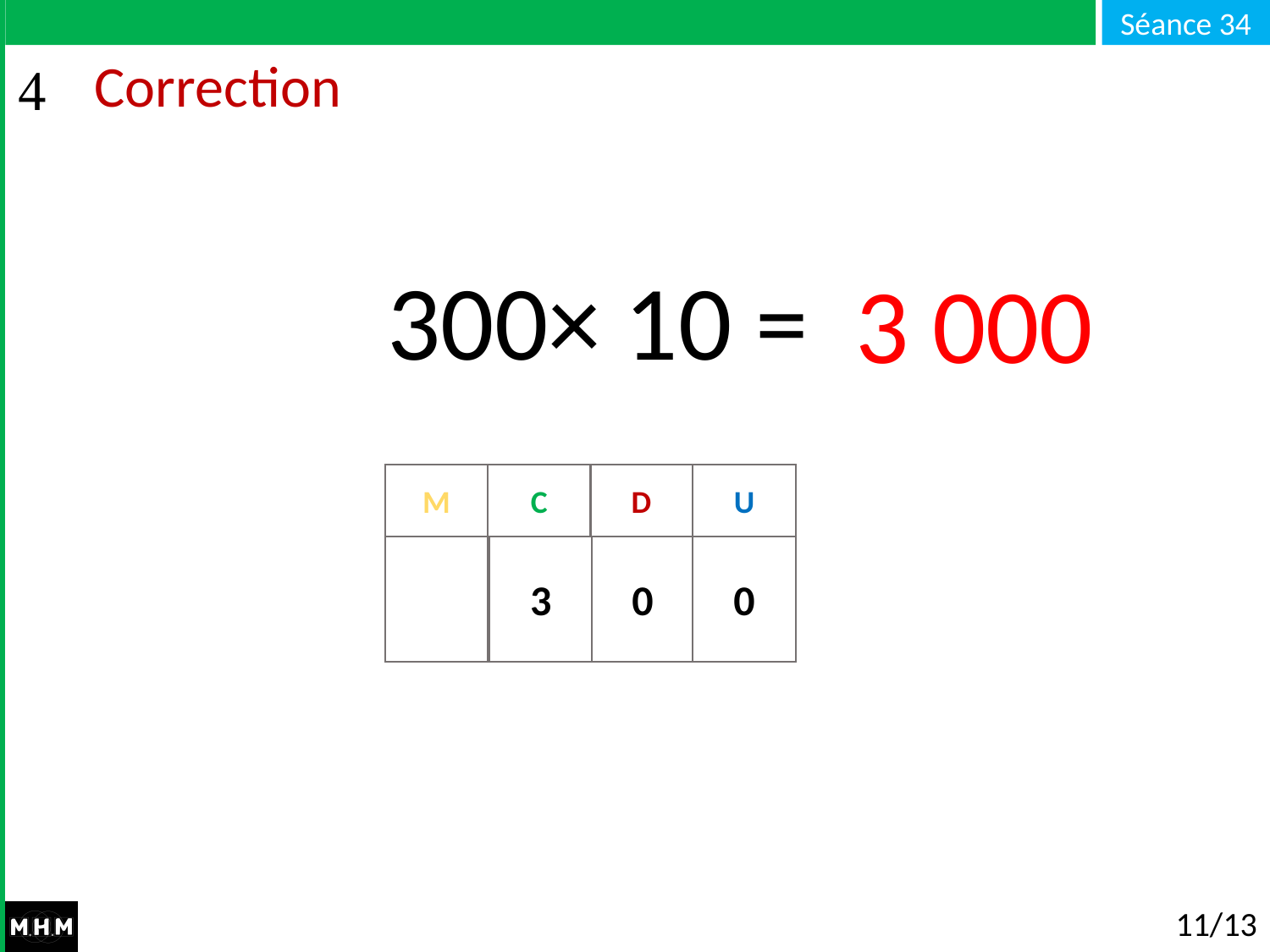

# Correction
300× 10 =
3 000
M
C
D
U
3
0
0

0
11/13